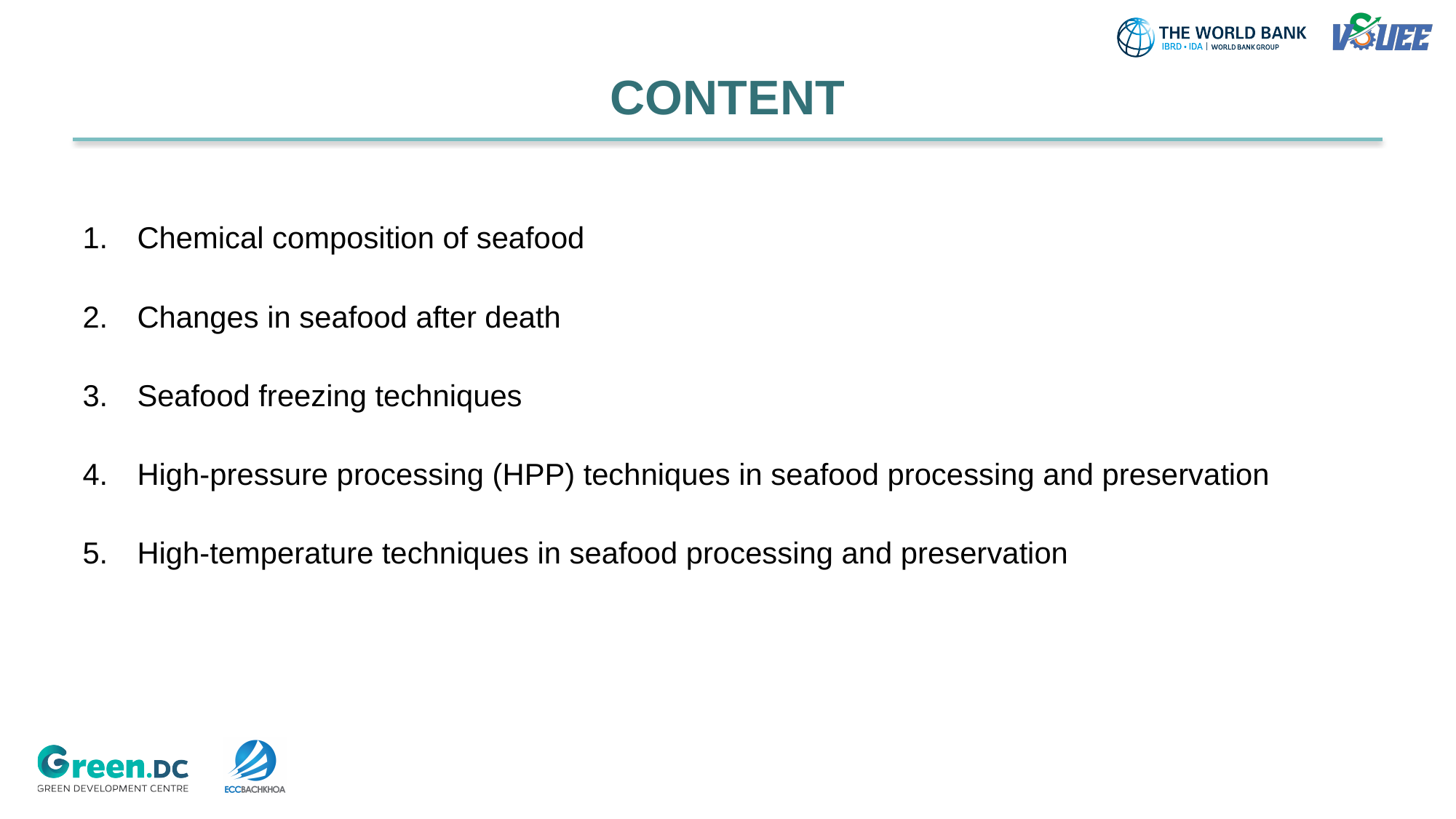

# CONTENT
Chemical composition of seafood
Changes in seafood after death
Seafood freezing techniques
High-pressure processing (HPP) techniques in seafood processing and preservation
High-temperature techniques in seafood processing and preservation